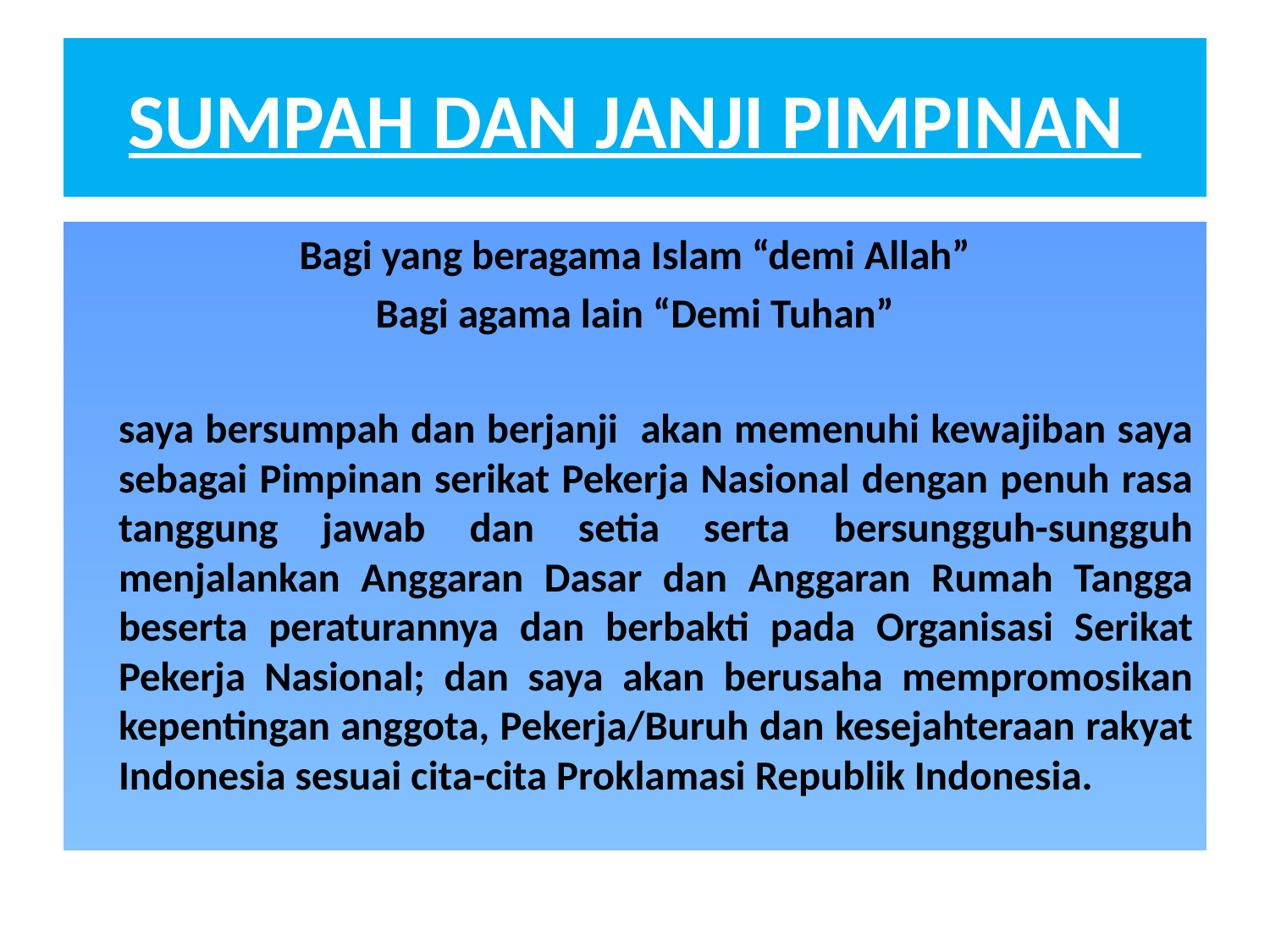

# SUMPAH DAN JANJI PIMPINAN
Bagi yang beragama Islam “demi Allah”
Bagi agama lain “Demi Tuhan”

	saya bersumpah dan berjanji  akan memenuhi kewajiban saya sebagai Pimpinan serikat Pekerja Nasional dengan penuh rasa tanggung jawab dan setia serta bersungguh-sungguh menjalankan Anggaran Dasar dan Anggaran Rumah Tangga beserta peraturannya dan berbakti pada Organisasi Serikat Pekerja Nasional; dan saya akan berusaha mempromosikan kepentingan anggota, Pekerja/Buruh dan kesejahteraan rakyat Indonesia sesuai cita-cita Proklamasi Republik Indonesia.